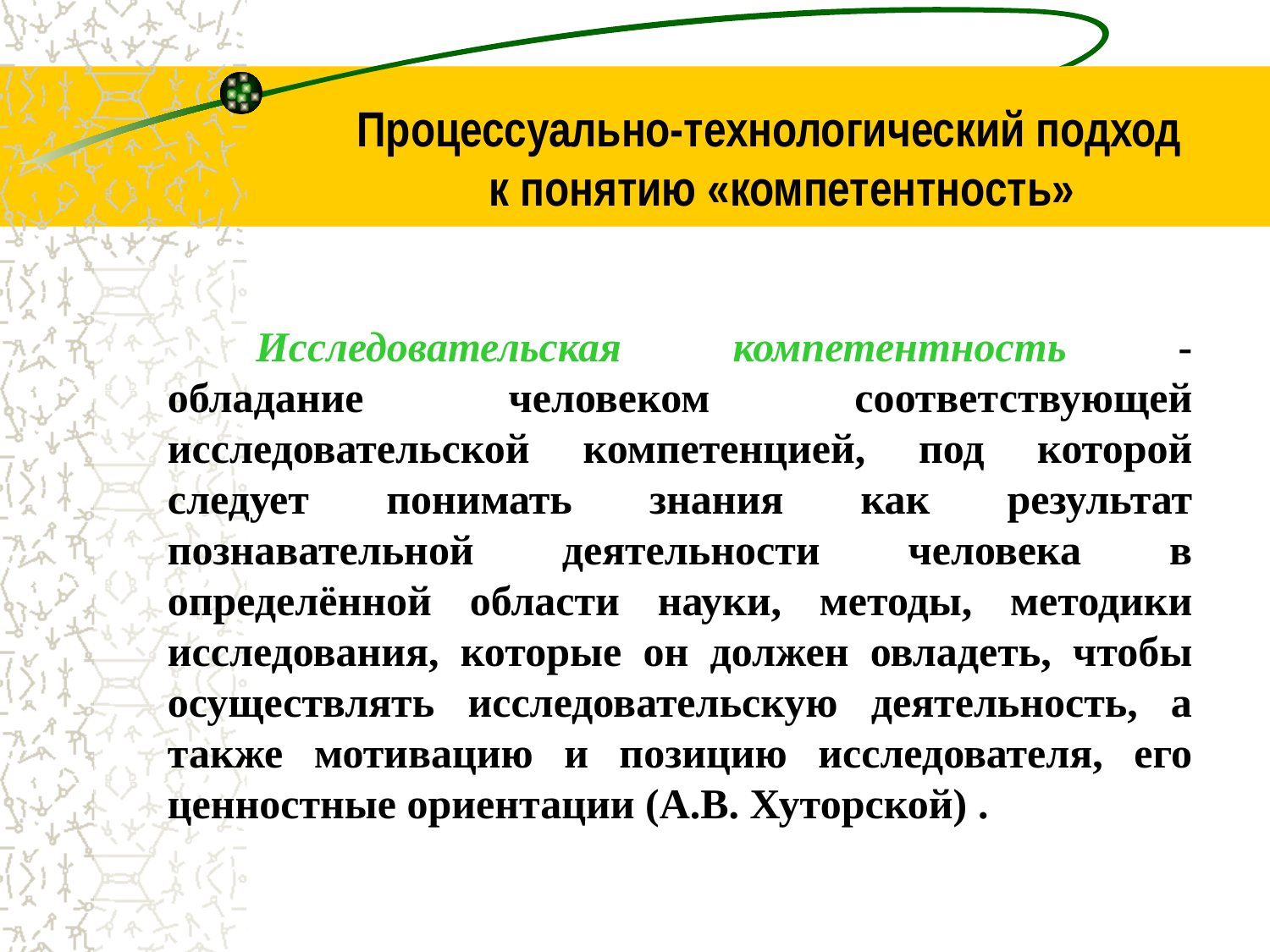

# Процессуально-технологический подход к понятию «компетентность»
Исследовательская компетентность - обладание человеком соответствующей исследовательской компетенцией, под которой следует понимать знания как результат познавательной деятельности человека в определённой области науки, методы, методики исследования, которые он должен овладеть, чтобы осуществлять исследовательскую деятельность, а также мотивацию и позицию исследователя, его ценностные ориентации (А.В. Хуторской) .